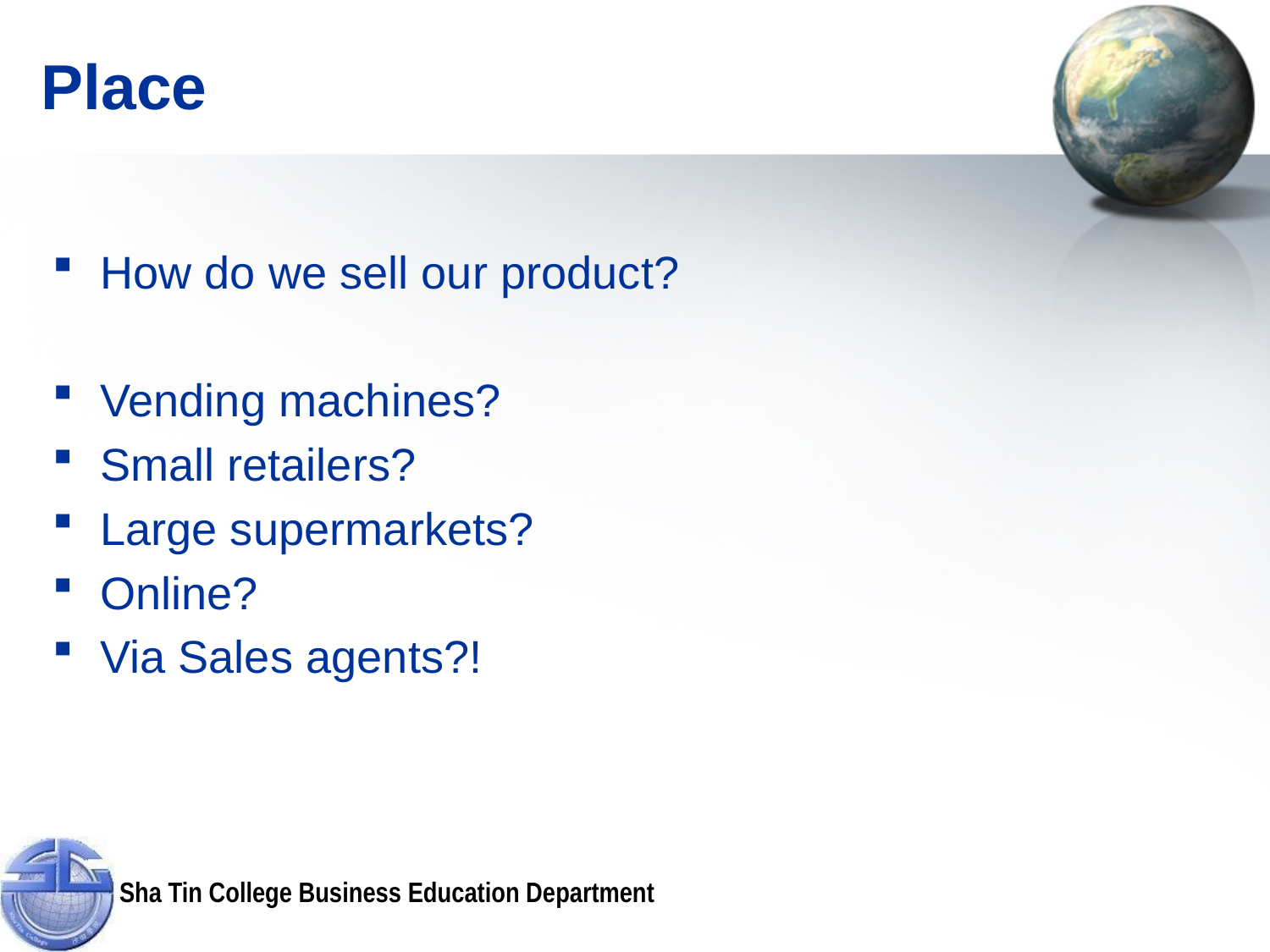

# Place
How do we sell our product?

Vending machines?
Small retailers?
Large supermarkets?
Online?
Via Sales agents?!